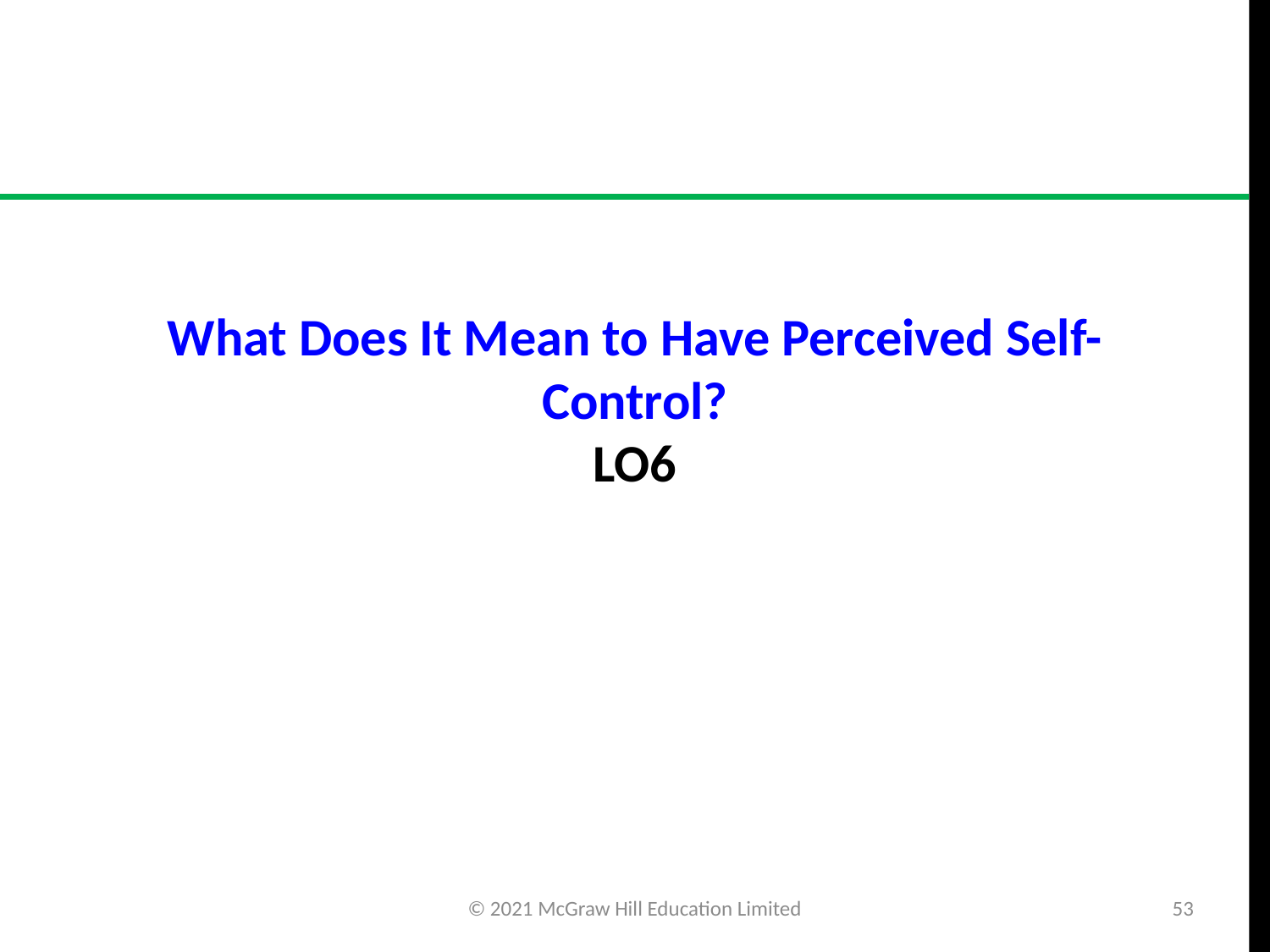

# What Does It Mean to Have Perceived Self-Control? LO6
© 2021 McGraw Hill Education Limited
53